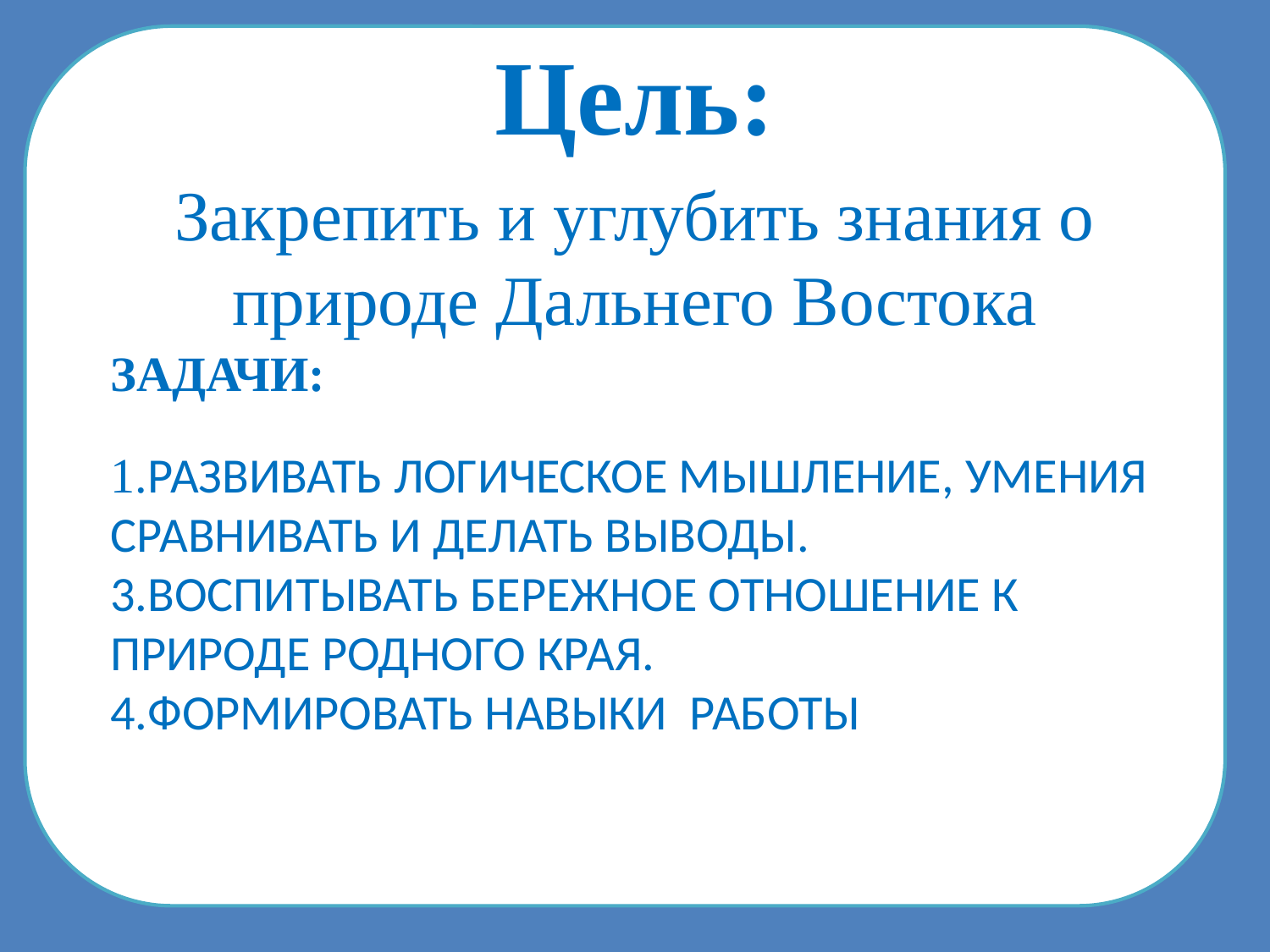

Цель:
Закрепить и углубить знания о природе Дальнего Востока
# Задачи: 1.Развивать логическое мышление, умения сравнивать и делать выводы. 3.Воспитывать бережное отношение к природе родного края. 4.Формировать навыки  работы